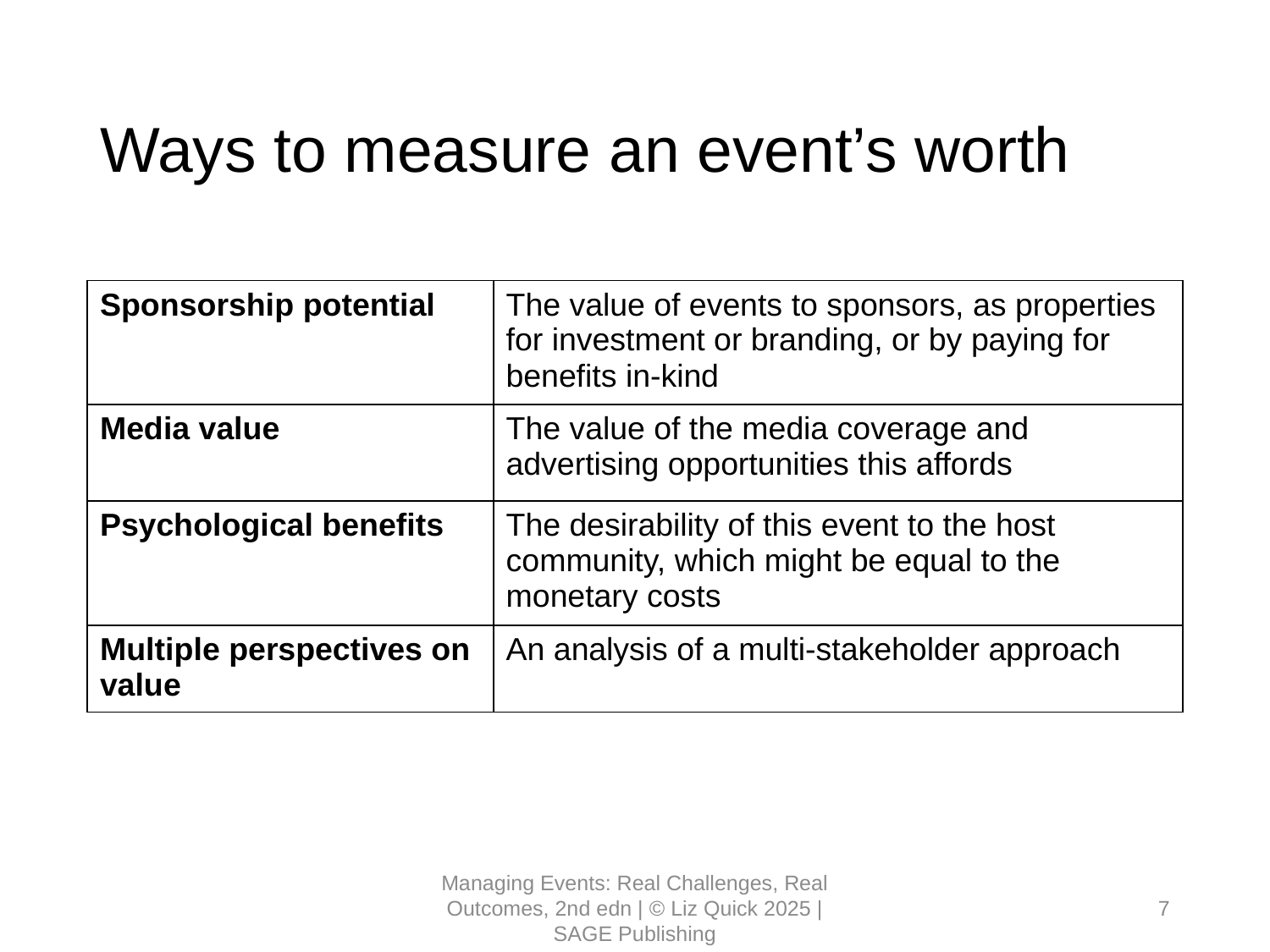

# Ways to measure an event’s worth
| Sponsorship potential | The value of events to sponsors, as properties for investment or branding, or by paying for benefits in-kind |
| --- | --- |
| Media value | The value of the media coverage and advertising opportunities this affords |
| Psychological benefits | The desirability of this event to the host community, which might be equal to the monetary costs |
| Multiple perspectives on value | An analysis of a multi-stakeholder approach |
Managing Events: Real Challenges, Real Outcomes, 2nd edn | © Liz Quick 2025 | SAGE Publishing
7